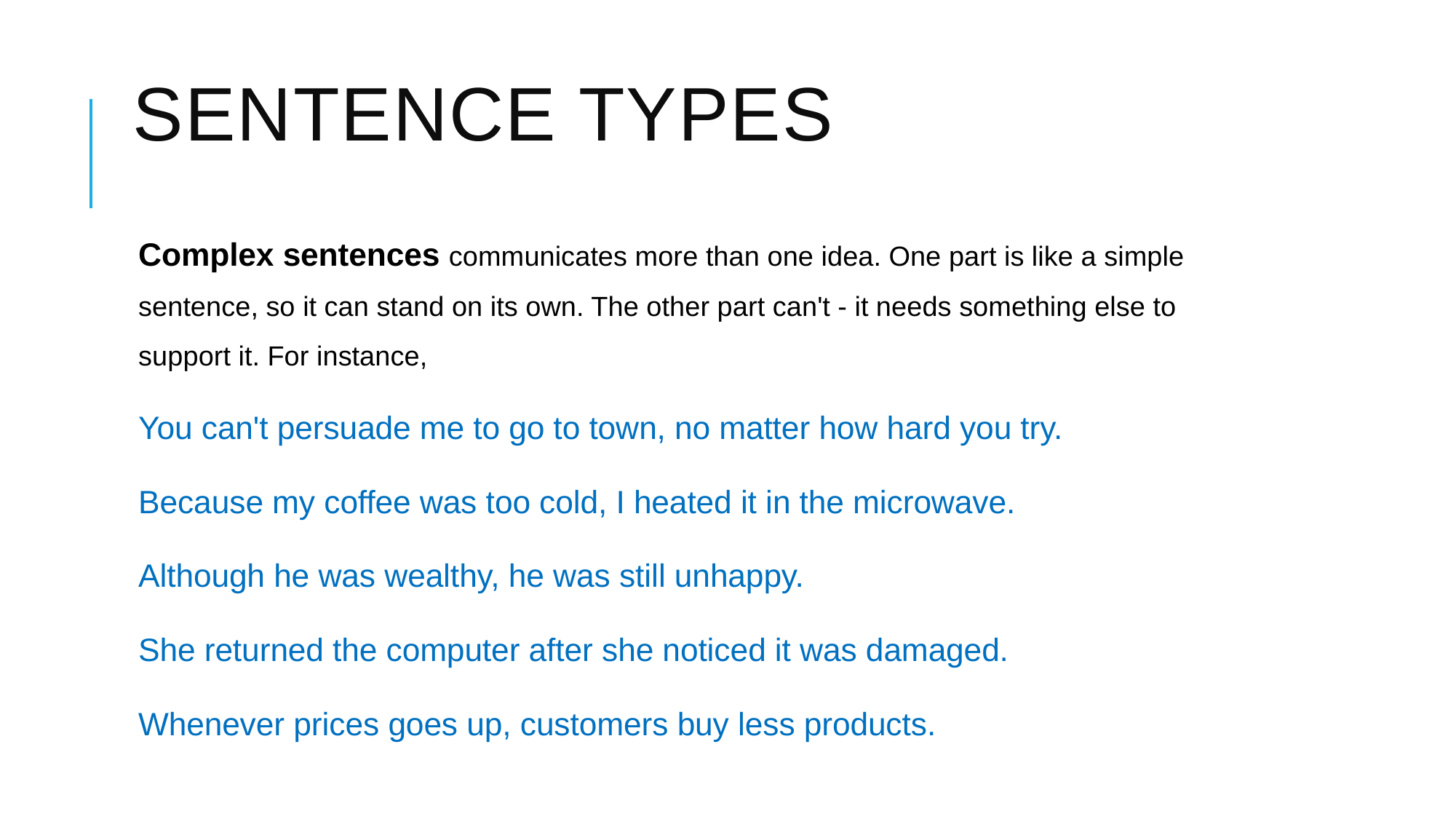

# Sentence types
Complex sentences communicates more than one idea. One part is like a simple sentence, so it can stand on its own. The other part can't - it needs something else to support it. For instance,
You can't persuade me to go to town, no matter how hard you try.
Because my coffee was too cold, I heated it in the microwave.
Although he was wealthy, he was still unhappy.
She returned the computer after she noticed it was damaged.
Whenever prices goes up, customers buy less products.